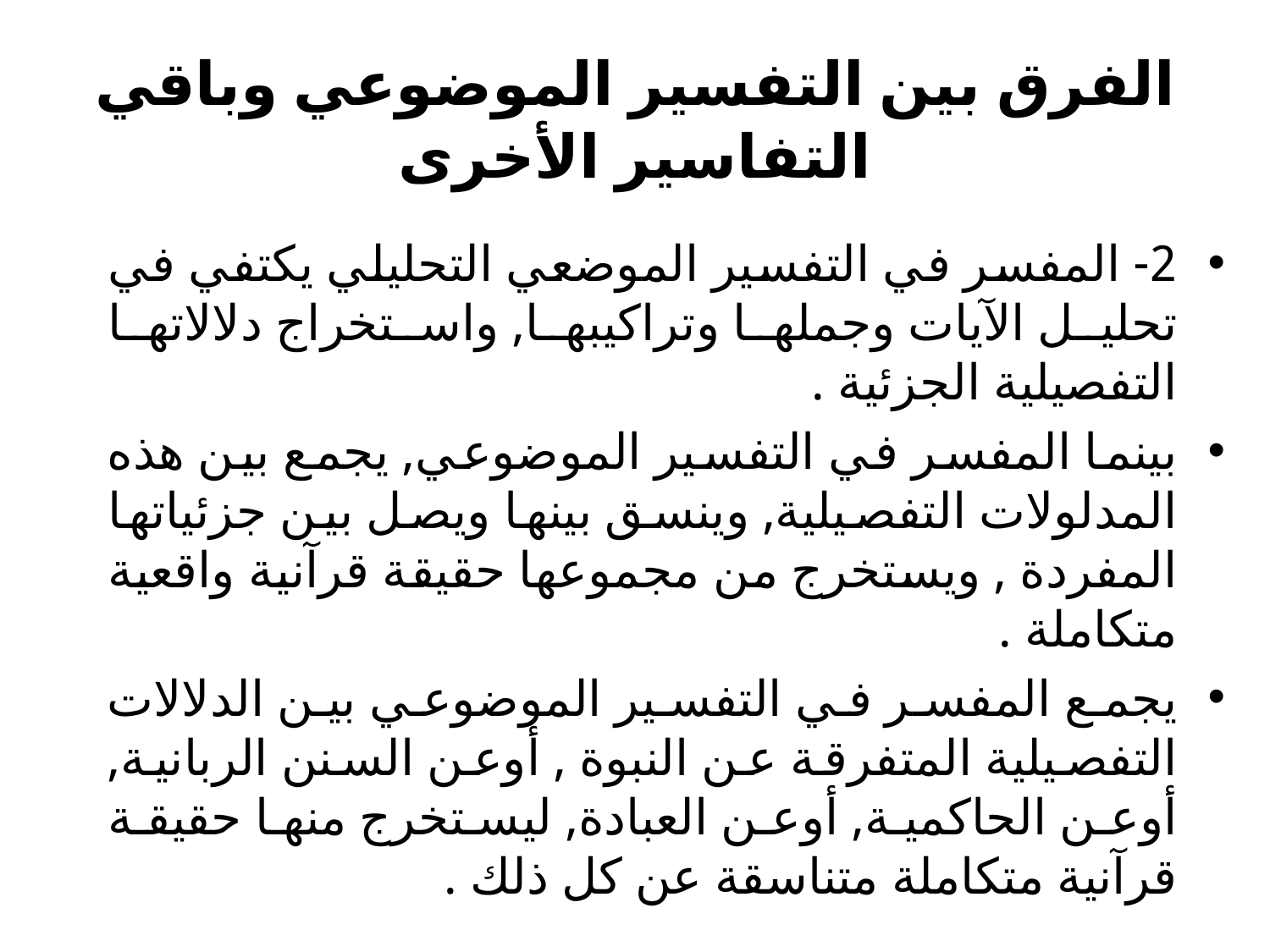

# الفرق بين التفسير الموضوعي وباقي التفاسير الأخرى
2- المفسر في التفسير الموضعي التحليلي يكتفي في تحليل الآيات وجملها وتراكيبها, واستخراج دلالاتها التفصيلية الجزئية .
بينما المفسر في التفسير الموضوعي, يجمع بين هذه المدلولات التفصيلية, وينسق بينها ويصل بين جزئياتها المفردة , ويستخرج من مجموعها حقيقة قرآنية واقعية متكاملة .
يجمع المفسر في التفسير الموضوعي بين الدلالات التفصيلية المتفرقة عن النبوة , أوعن السنن الربانية, أوعن الحاكمية, أوعن العبادة, ليستخرج منها حقيقة قرآنية متكاملة متناسقة عن كل ذلك .